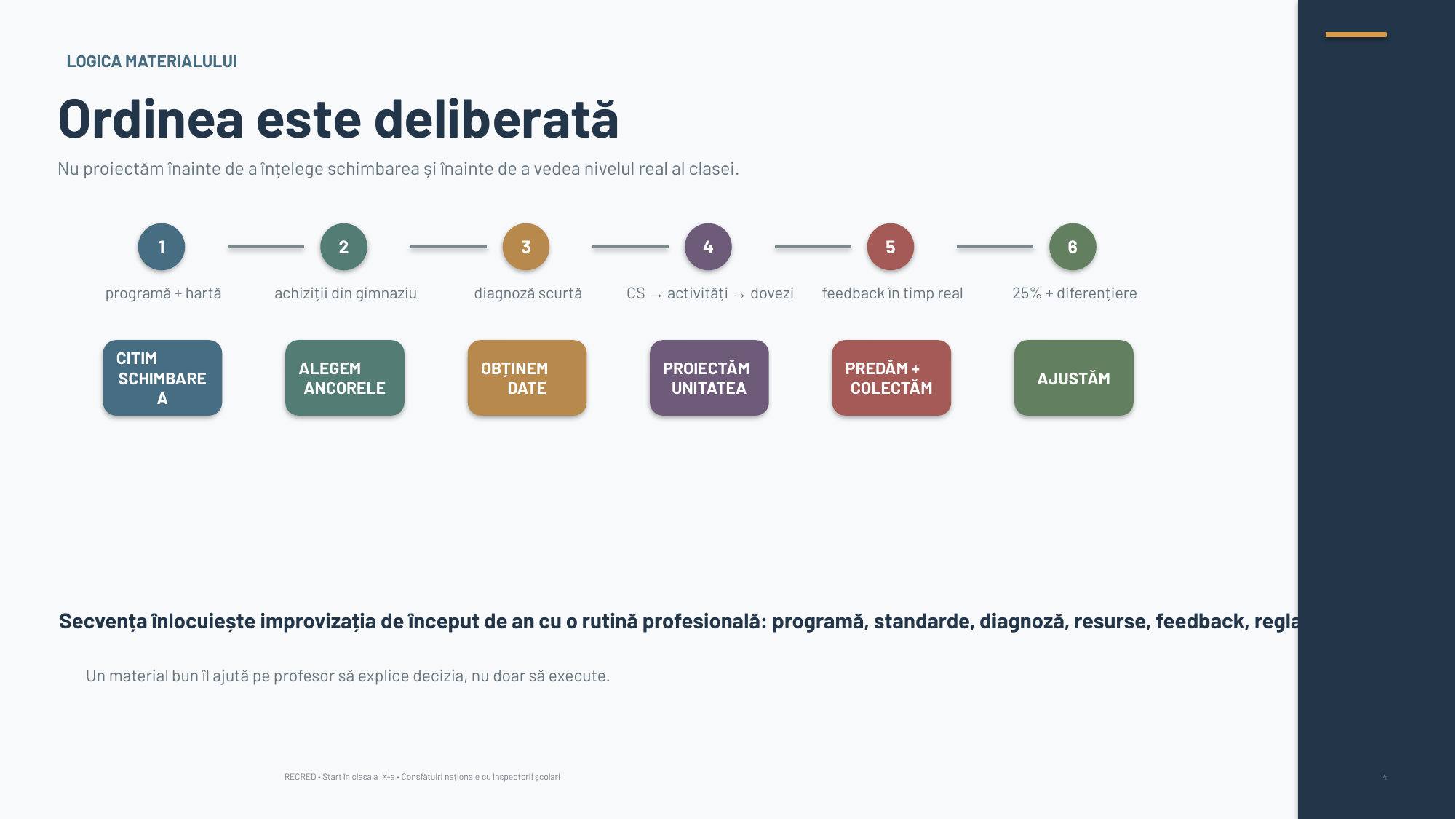

LOGICA MATERIALULUI
Ordinea este deliberată
Nu proiectăm înainte de a înțelege schimbarea și înainte de a vedea nivelul real al clasei.
1
2
3
4
5
6
programă + hartă
achiziții din gimnaziu
diagnoză scurtă
CS → activități → dovezi
feedback în timp real
25% + diferențiere
CITIM
SCHIMBAREA
ALEGEM
ANCORELE
OBȚINEM
DATE
PROIECTĂM
UNITATEA
PREDĂM +
COLECTĂM
AJUSTĂM
Secvența înlocuiește improvizația de început de an cu o rutină profesională: programă, standarde, diagnoză, resurse, feedback, reglaj.
Un material bun îl ajută pe profesor să explice decizia, nu doar să execute.
RECRED • Start în clasa a IX-a • Consfătuiri naționale cu inspectorii școlari
4